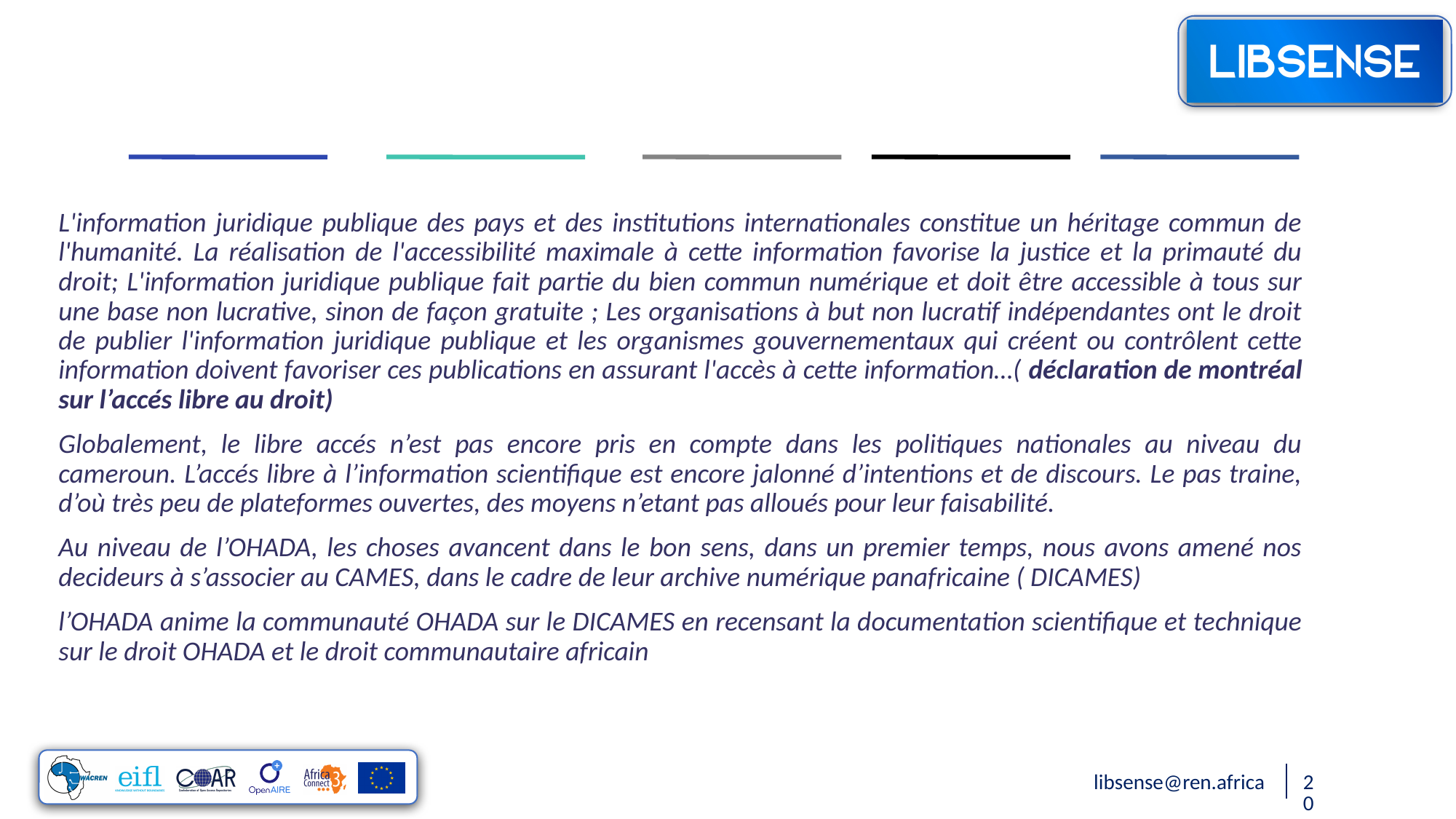

L'information juridique publique des pays et des institutions internationales constitue un héritage commun de l'humanité. La réalisation de l'accessibilité maximale à cette information favorise la justice et la primauté du droit; L'information juridique publique fait partie du bien commun numérique et doit être accessible à tous sur une base non lucrative, sinon de façon gratuite ; Les organisations à but non lucratif indépendantes ont le droit de publier l'information juridique publique et les organismes gouvernementaux qui créent ou contrôlent cette information doivent favoriser ces publications en assurant l'accès à cette information…( déclaration de montréal sur l’accés libre au droit)
Globalement, le libre accés n’est pas encore pris en compte dans les politiques nationales au niveau du cameroun. L’accés libre à l’information scientifique est encore jalonné d’intentions et de discours. Le pas traine, d’où très peu de plateformes ouvertes, des moyens n’etant pas alloués pour leur faisabilité.
Au niveau de l’OHADA, les choses avancent dans le bon sens, dans un premier temps, nous avons amené nos decideurs à s’associer au CAMES, dans le cadre de leur archive numérique panafricaine ( DICAMES)
l’OHADA anime la communauté OHADA sur le DICAMES en recensant la documentation scientifique et technique sur le droit OHADA et le droit communautaire africain
libsense@ren.africa
20